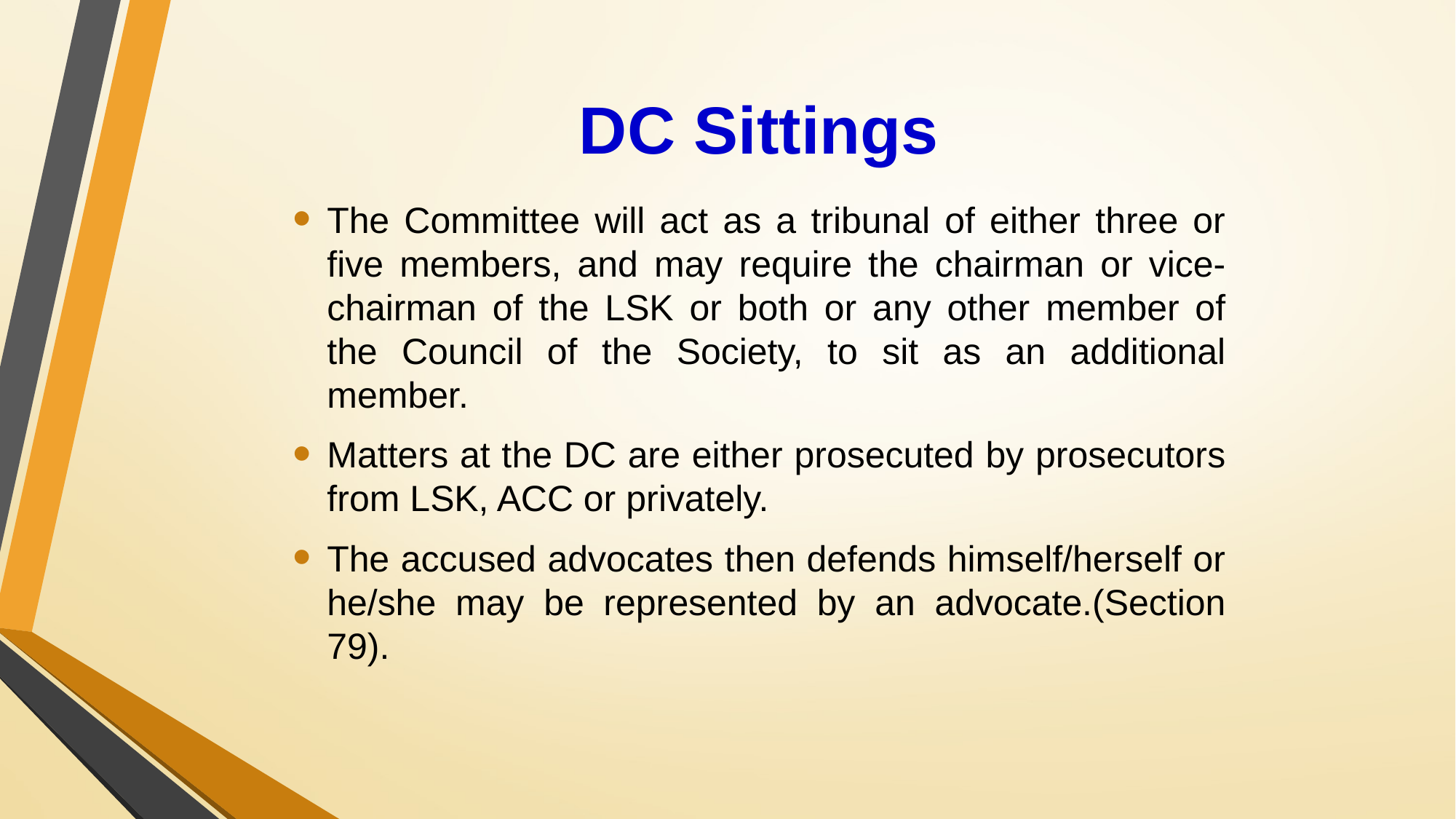

# DC Sittings
The Committee will act as a tribunal of either three or five members, and may require the chairman or vice-chairman of the LSK or both or any other member of the Council of the Society, to sit as an additional member.
Matters at the DC are either prosecuted by prosecutors from LSK, ACC or privately.
The accused advocates then defends himself/herself or he/she may be represented by an advocate.(Section 79).